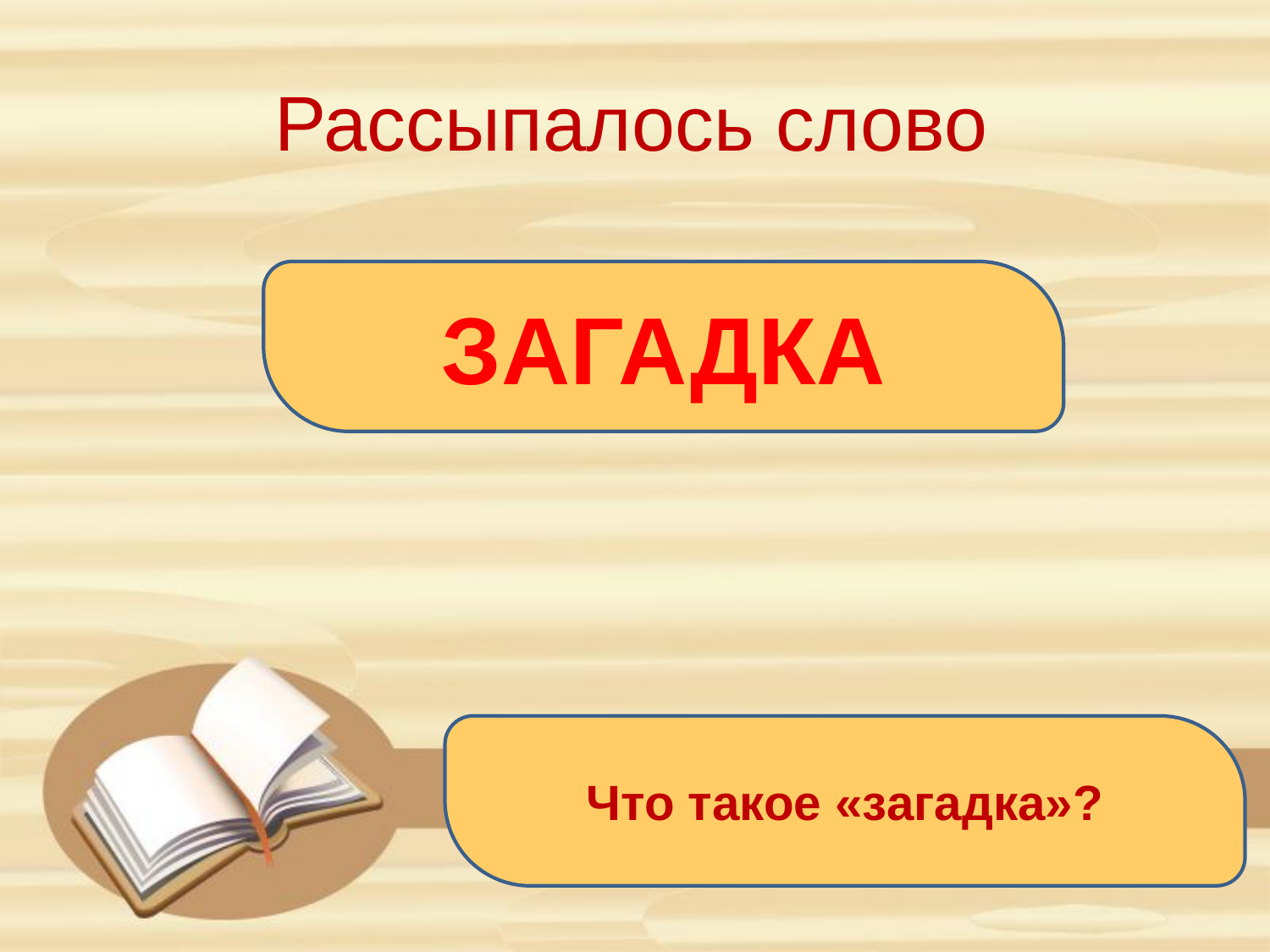

# Рассыпалось слово
ЗАГАДКА
А З Г А К А Д
Что такое «загадка»?